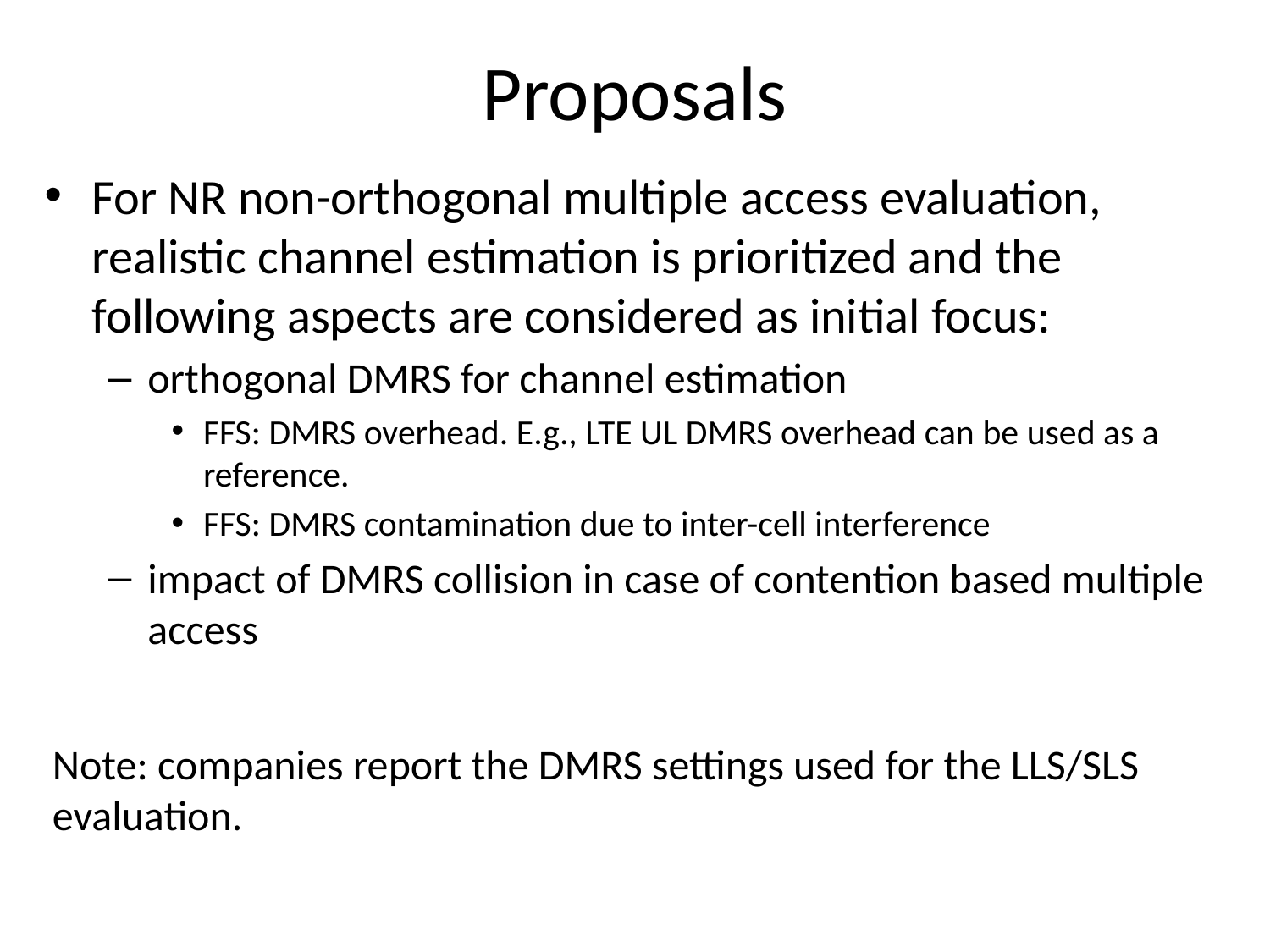

# Proposals
For NR non-orthogonal multiple access evaluation, realistic channel estimation is prioritized and the following aspects are considered as initial focus:
orthogonal DMRS for channel estimation
FFS: DMRS overhead. E.g., LTE UL DMRS overhead can be used as a reference.
FFS: DMRS contamination due to inter-cell interference
impact of DMRS collision in case of contention based multiple access

Note: companies report the DMRS settings used for the LLS/SLS evaluation.